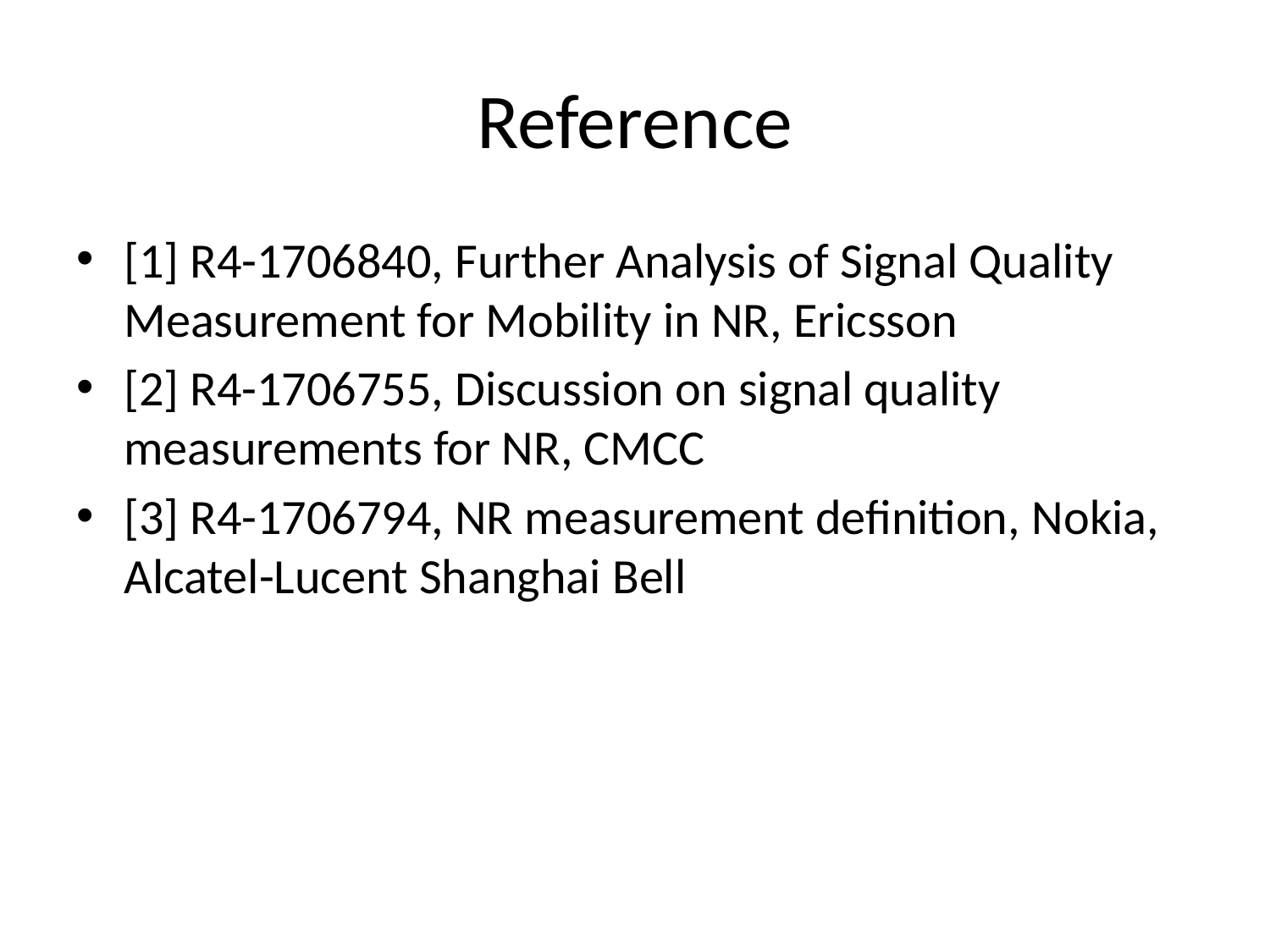

# Reference
[1] R4-1706840, Further Analysis of Signal Quality Measurement for Mobility in NR, Ericsson
[2] R4-1706755, Discussion on signal quality measurements for NR, CMCC
[3] R4-1706794, NR measurement definition, Nokia, Alcatel-Lucent Shanghai Bell